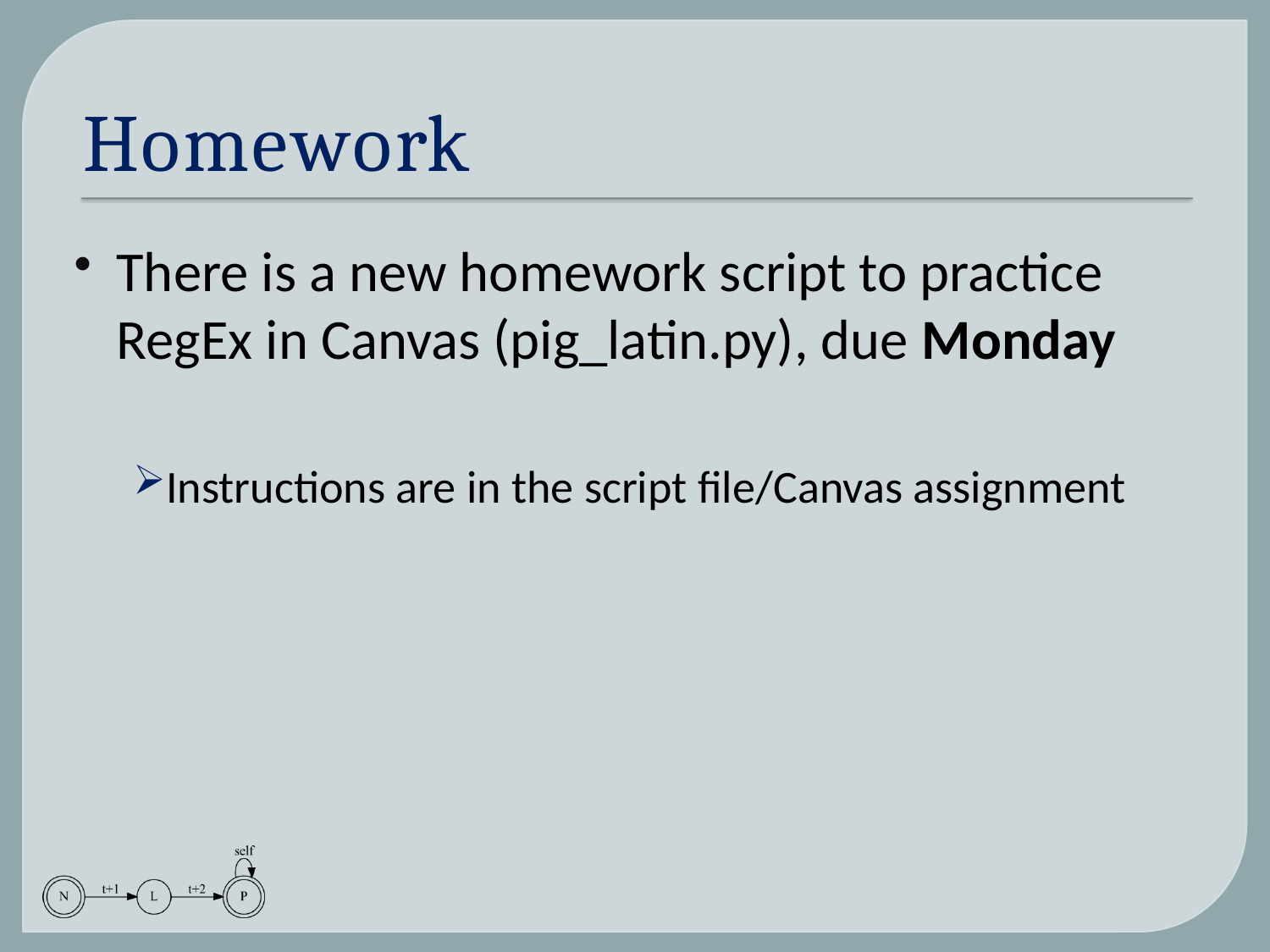

# Homework
There is a new homework script to practice RegEx in Canvas (pig_latin.py), due Monday

Instructions are in the script file/Canvas assignment